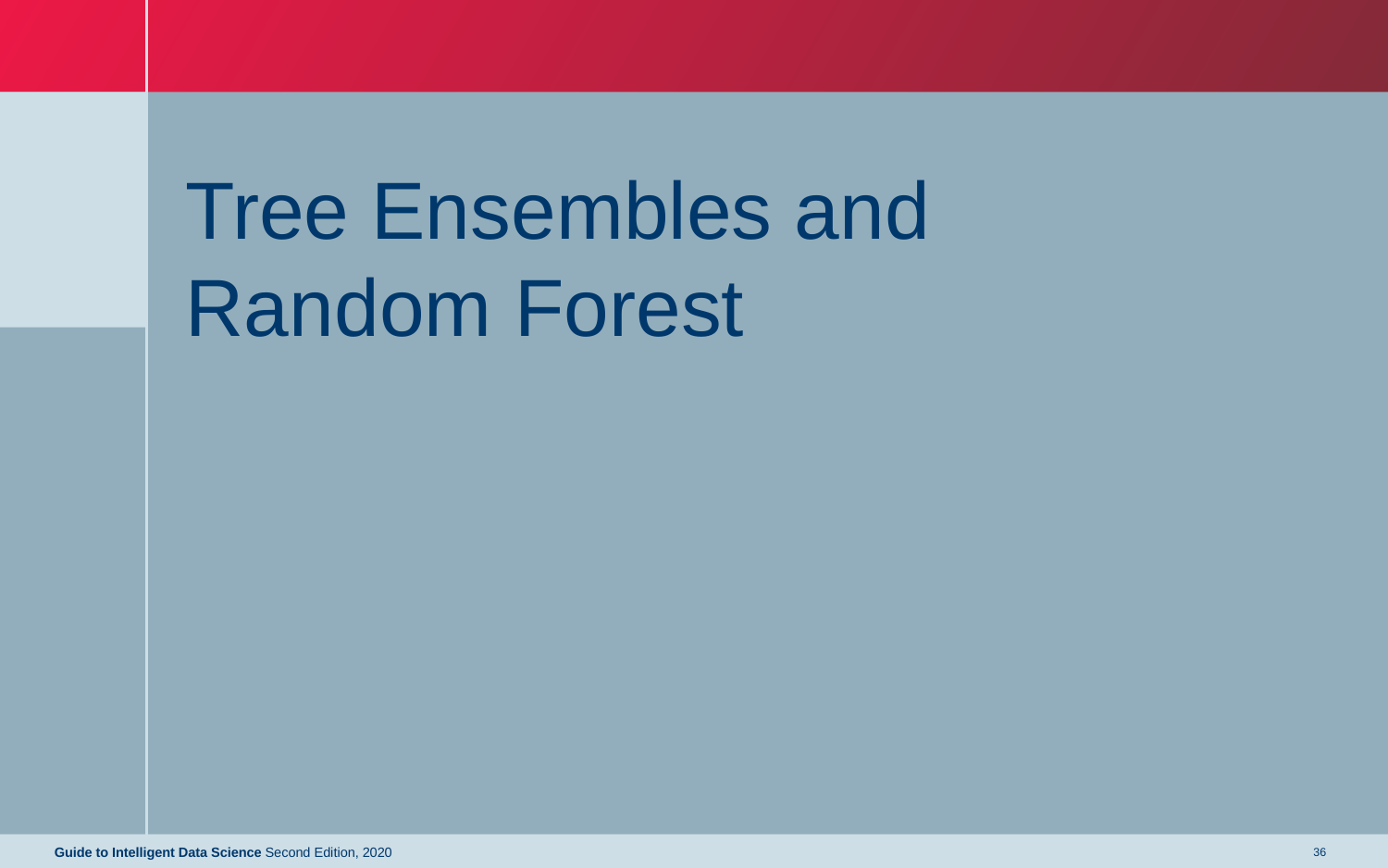

# Tree Ensembles and Random Forest
Guide to Intelligent Data Science Second Edition, 2020
36